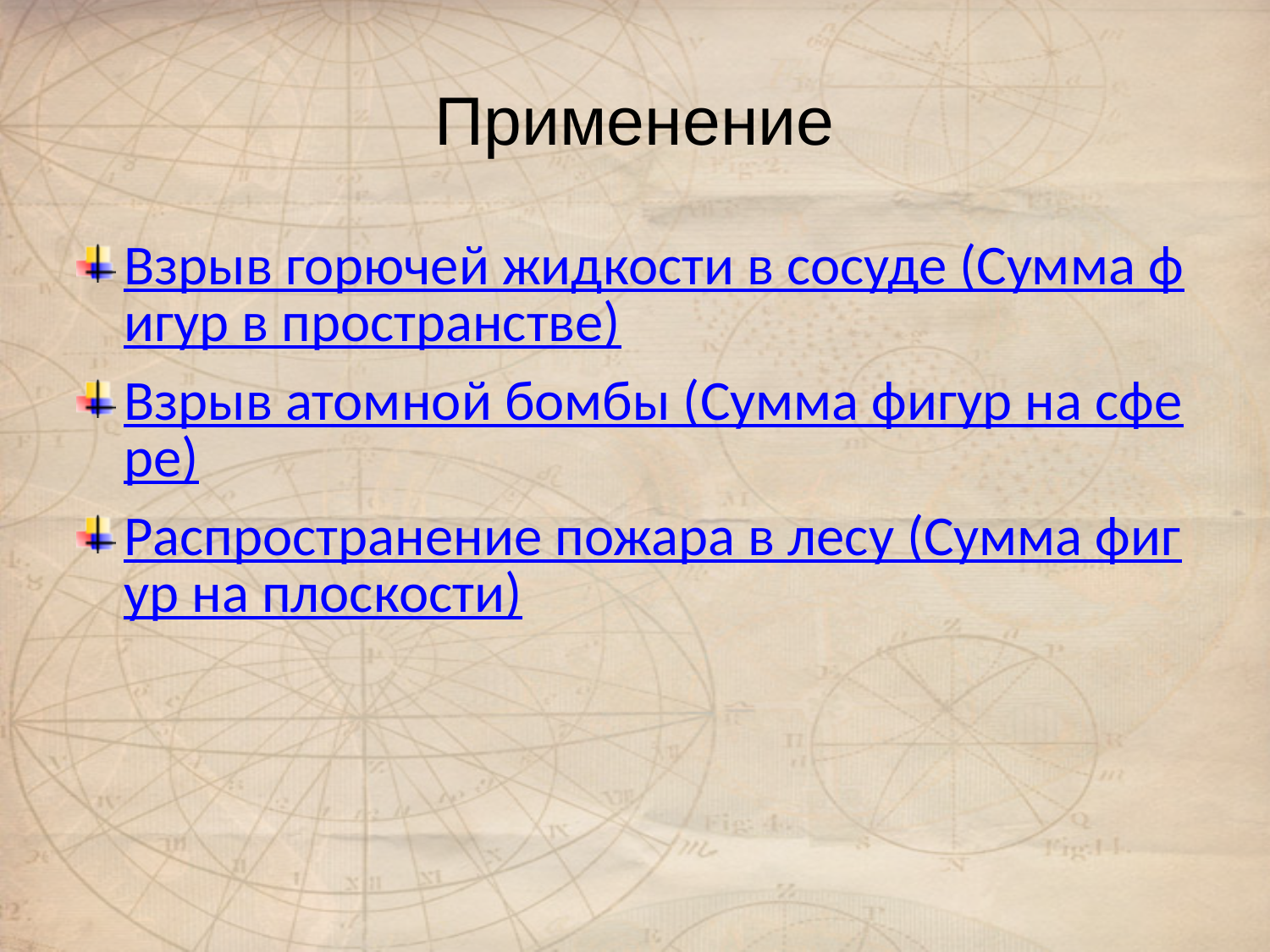

# Применение
Взрыв горючей жидкости в сосуде (Сумма фигур в пространстве)
Взрыв атомной бомбы (Сумма фигур на сфере)
Распространение пожара в лесу (Сумма фигур на плоскости)